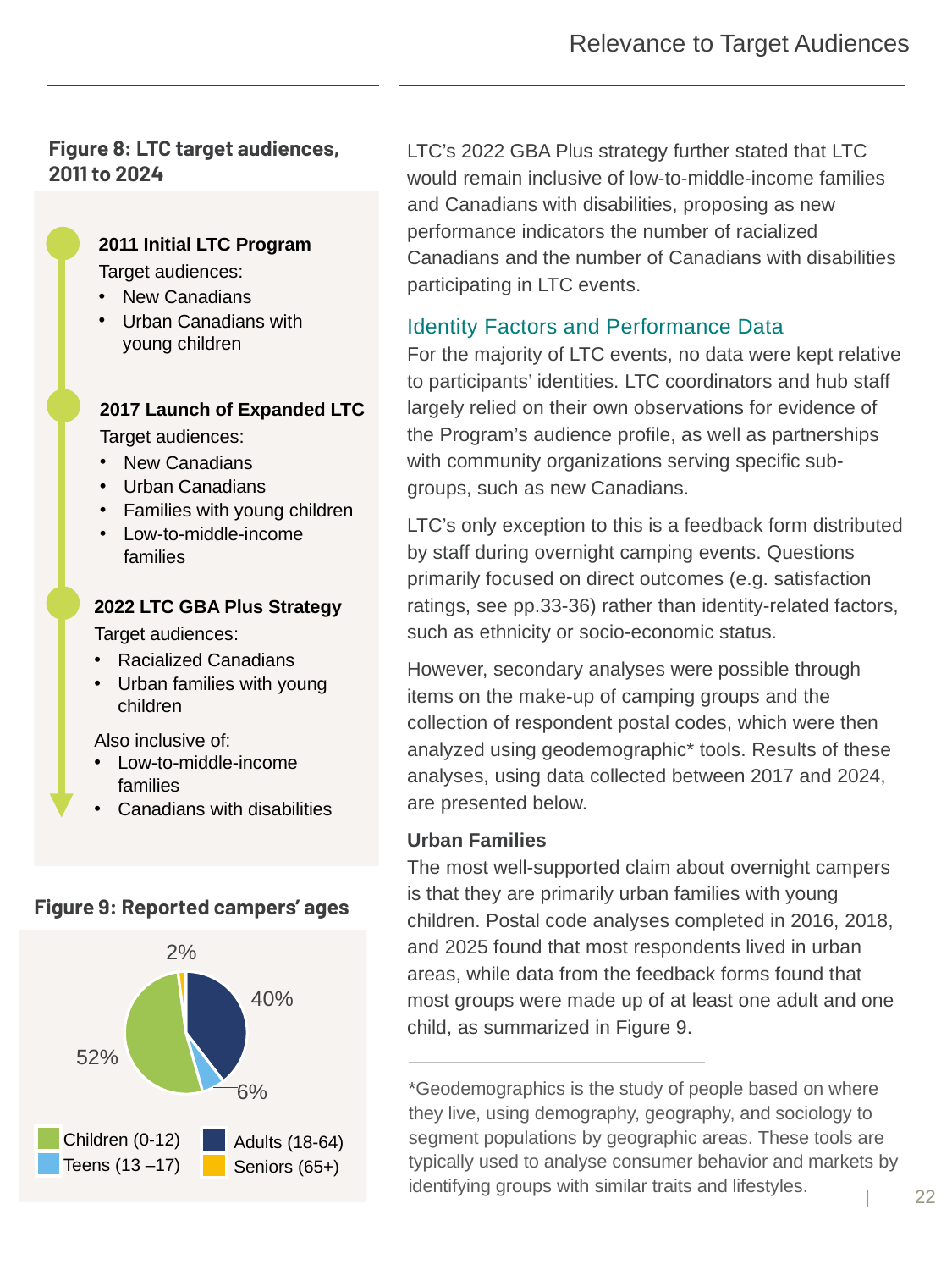

# Relevance to Target Audiences
LTC’s 2022 GBA Plus strategy further stated that LTC would remain inclusive of low-to-middle-income families and Canadians with disabilities, proposing as new performance indicators the number of racialized Canadians and the number of Canadians with disabilities participating in LTC events.
Identity Factors and Performance Data
For the majority of LTC events, no data were kept relative to participants’ identities. LTC coordinators and hub staff largely relied on their own observations for evidence of the Program’s audience profile, as well as partnerships with community organizations serving specific sub-groups, such as new Canadians.
LTC’s only exception to this is a feedback form distributed by staff during overnight camping events. Questions primarily focused on direct outcomes (e.g. satisfaction ratings, see pp.33-36) rather than identity-related factors, such as ethnicity or socio-economic status.
However, secondary analyses were possible through items on the make-up of camping groups and the collection of respondent postal codes, which were then analyzed using geodemographic* tools. Results of these analyses, using data collected between 2017 and 2024, are presented below.
Urban Families
The most well-supported claim about overnight campers is that they are primarily urban families with young children. Postal code analyses completed in 2016, 2018, and 2025 found that most respondents lived in urban areas, while data from the feedback forms found that most groups were made up of at least one adult and one child, as summarized in Figure 9.

Figure 8: LTC target audiences,
2011 to 2024

2011 Initial LTC Program
Target audiences:
New Canadians
Urban Canadians with young children

2017 Launch of Expanded LTC
Target audiences:
New Canadians
Urban Canadians
Families with young children
Low-to-middle-income families

2022 LTC GBA Plus Strategy
Target audiences:
Racialized Canadians
Urban families with young children

Also inclusive of:
Low-to-middle-income families
Canadians with disabilities

Figure 9: Reported campers’ ages

### Chart

| Category |  |
|---|---|
| Children (0-12) | 0.3952 |
| Teens (13-17) | 0.0608 |
| Adults (18-64) | 0.5232 |
| Seniors (65+) | 0.0208 |
Children (0-12)

Adults (18-64)

Teens (13 –17)

Seniors (65+)
*Geodemographics is the study of people based on where they live, using demography, geography, and sociology to segment populations by geographic areas. These tools are typically used to analyse consumer behavior and markets by identifying groups with similar traits and lifestyles.